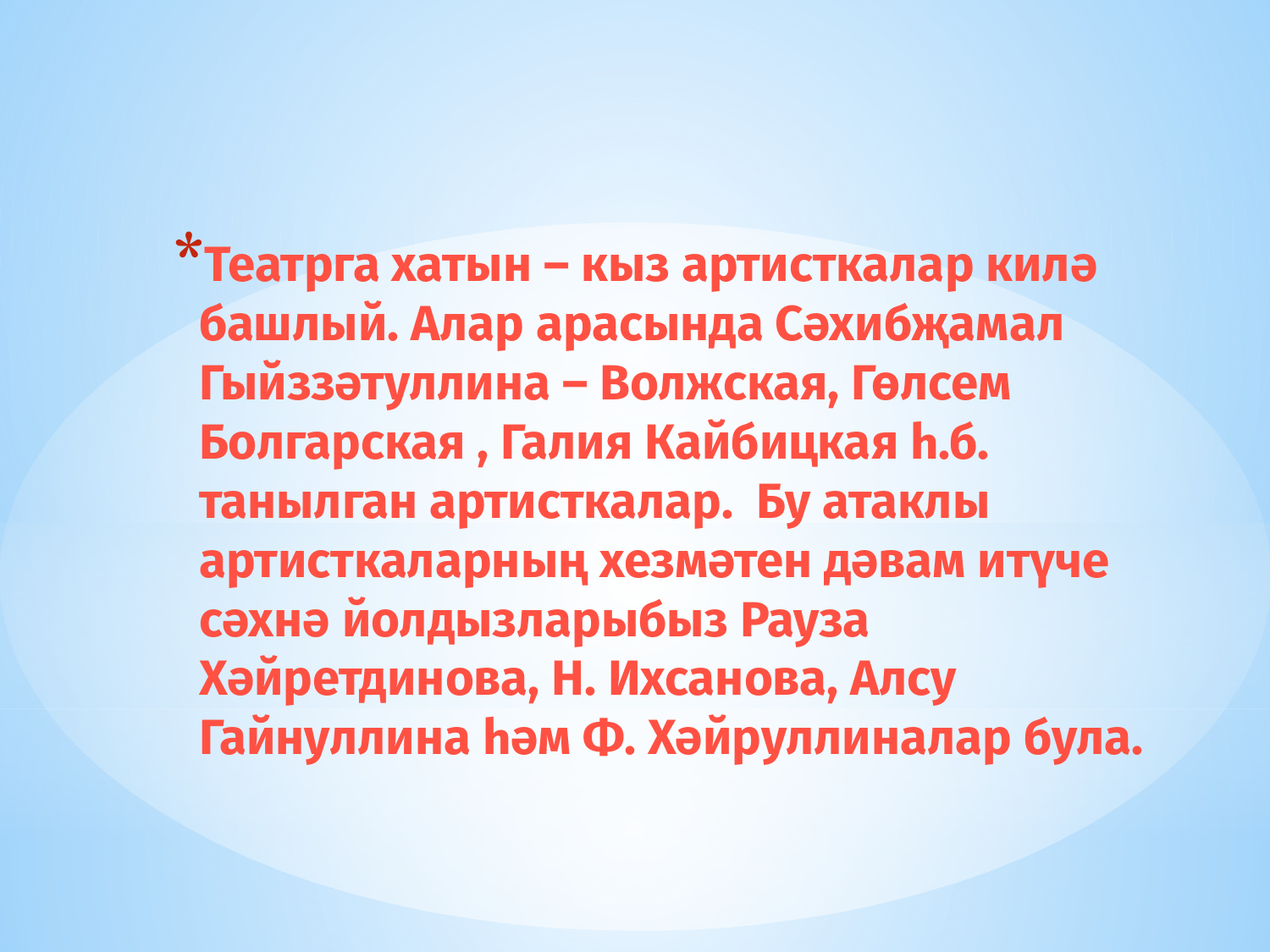

Театрга хатын – кыз артисткалар килә башлый. Алар арасында Сәхибҗамал Гыйззәтуллина – Волжская, Гөлсем Болгарская , Галия Кайбицкая һ.б. танылган артисткалар.  Бу атаклы артисткаларның хезмәтен дәвам итүче сәхнә йолдызларыбыз Рауза Хәйретдинова, Н. Ихсанова, Алсу Гайнуллина һәм Ф. Хәйруллиналар була.